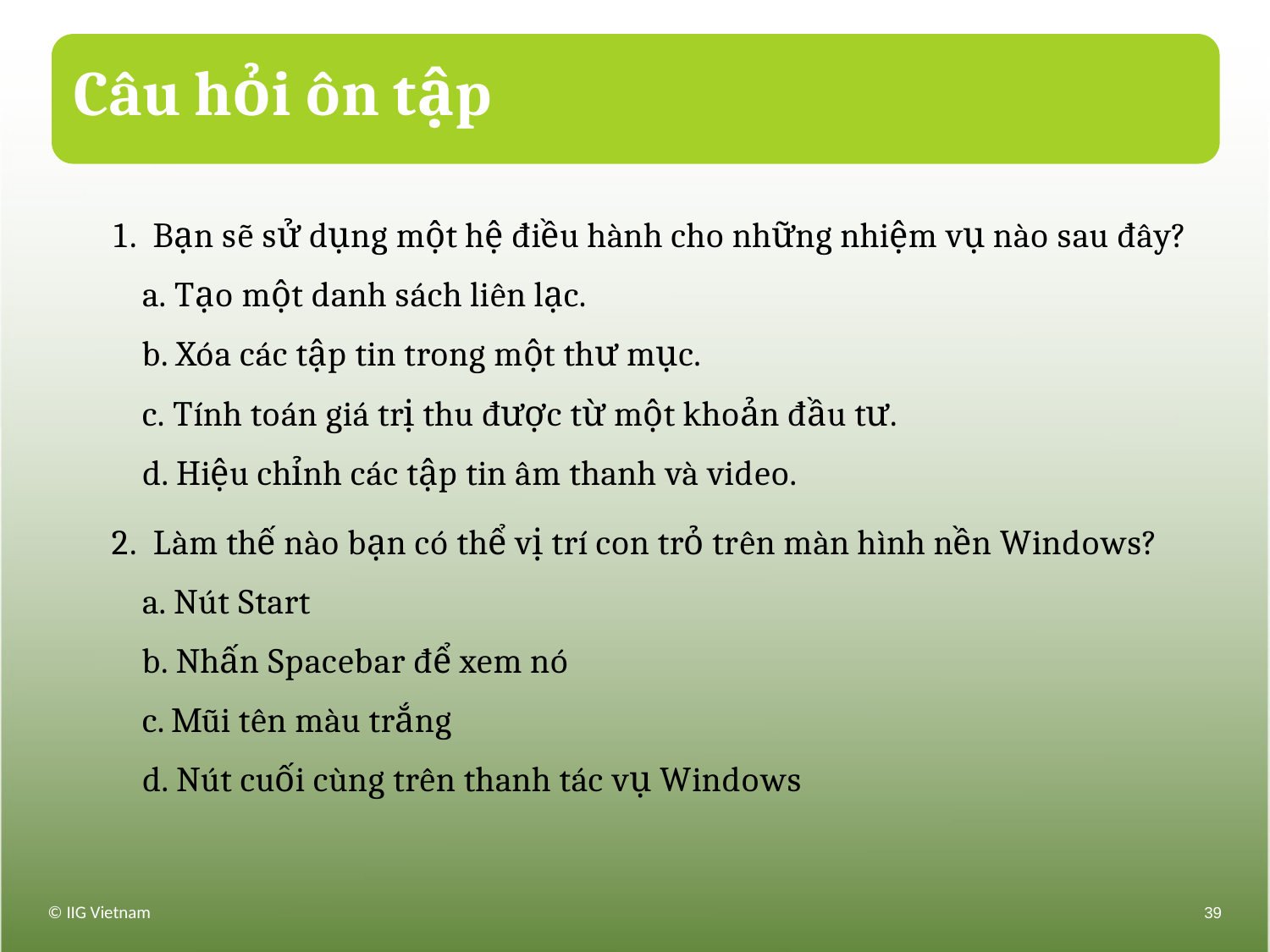

# Câu hỏi ôn tập
1.  Bạn sẽ sử dụng một hệ điều hành cho những nhiệm vụ nào sau đây?
a. Tạo một danh sách liên lạc.
b. Xóa các tập tin trong một thư mục.
c. Tính toán giá trị thu được từ một khoản đầu tư.
d. Hiệu chỉnh các tập tin âm thanh và video.
2.  Làm thế nào bạn có thể vị trí con trỏ trên màn hình nền Windows?
a. Nút Start
b. Nhấn Spacebar để xem nó
c. Mũi tên màu trắng
d. Nút cuối cùng trên thanh tác vụ Windows
© IIG Vietnam
39